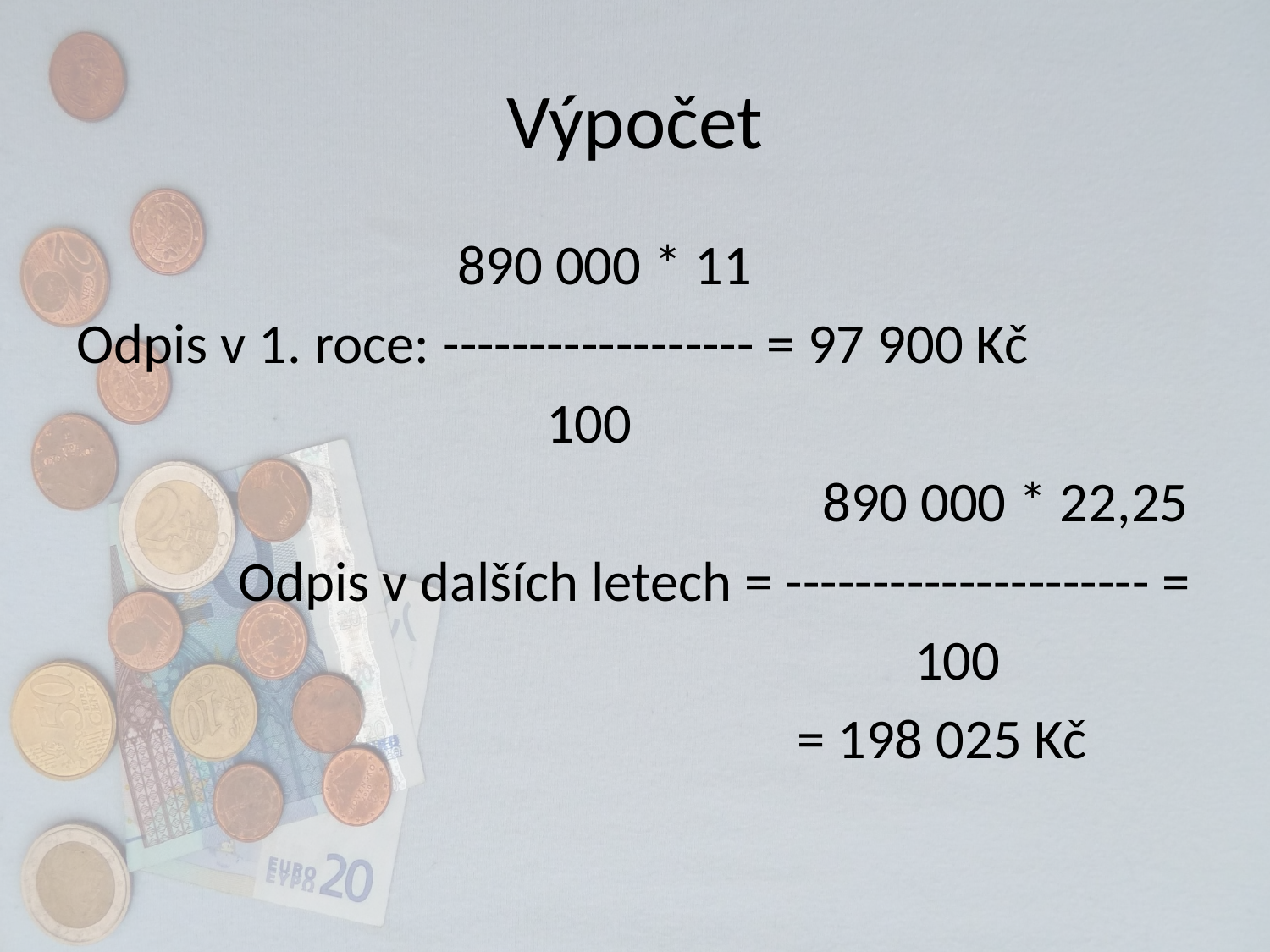

# Výpočet
                              890 000 * 11
Odpis v 1. roce: ------------------ = 97 900 Kč
                                     100
				                         890 000 * 22,25
	         Odpis v dalších letech = --------------------- =
                                                                  100
						   = 198 025 Kč